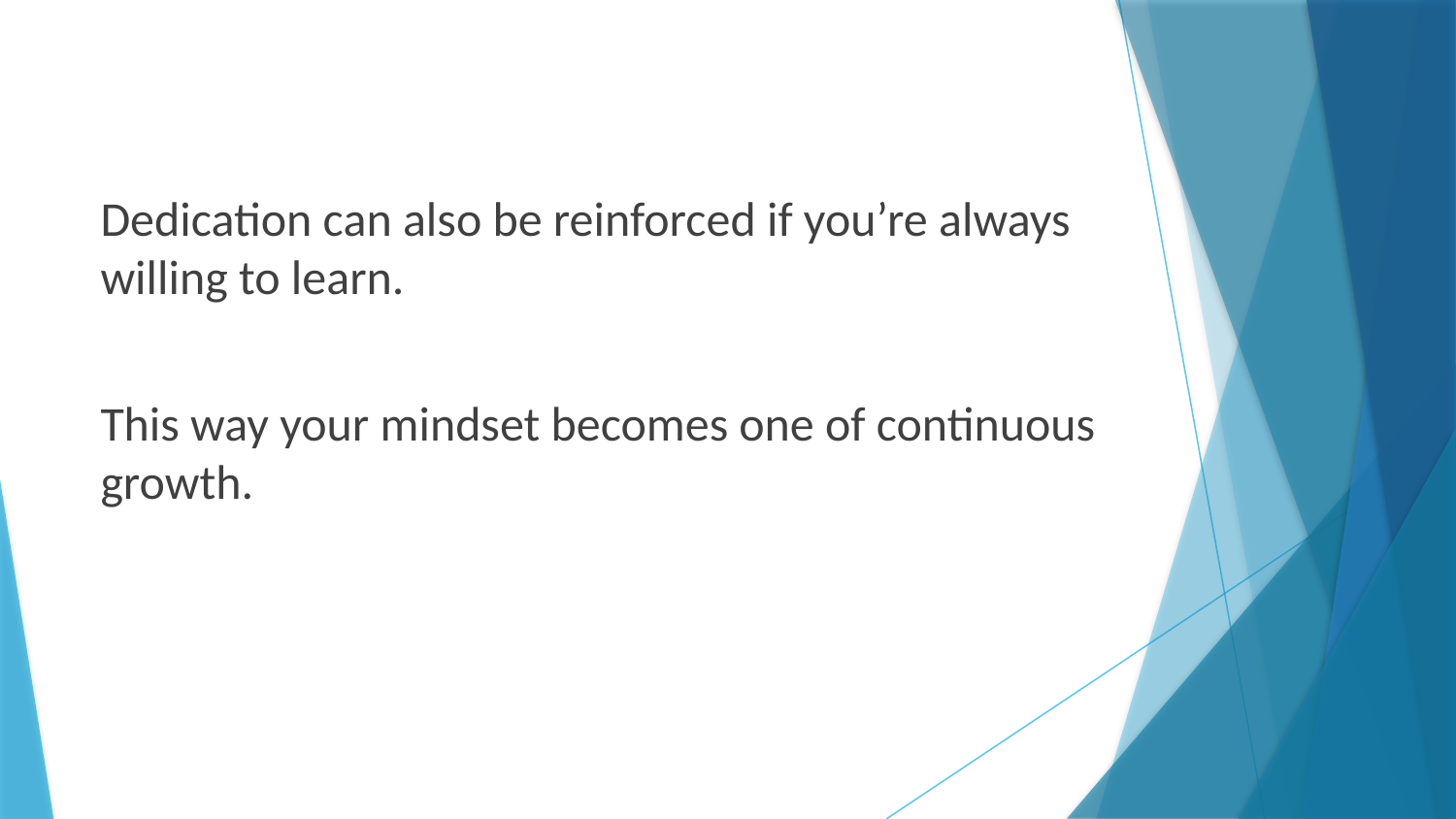

Dedication can also be reinforced if you’re always willing to learn.

This way your mindset becomes one of continuous growth.